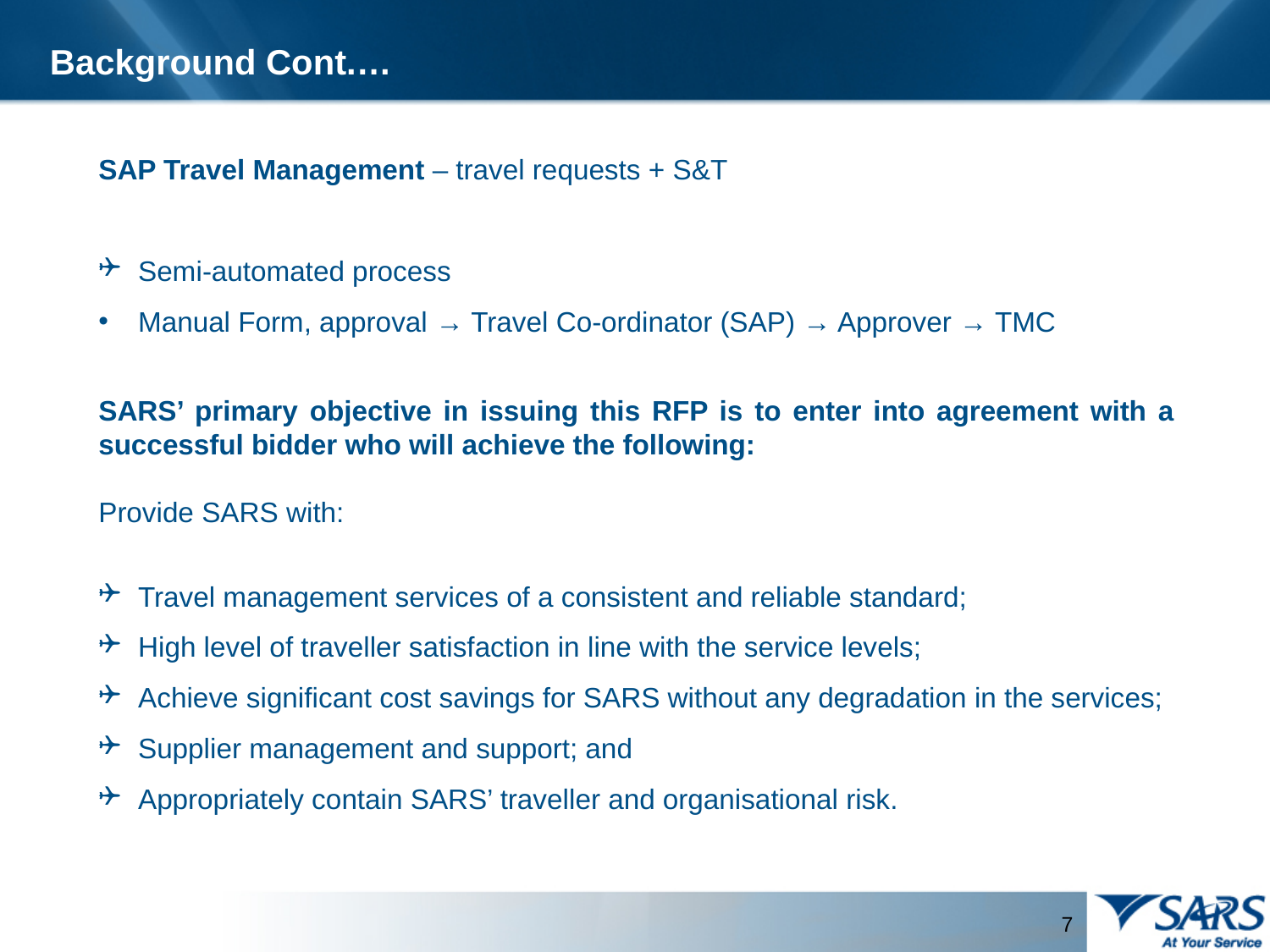

Background Cont.…
SAP Travel Management – travel requests + S&T

Semi-automated process

Manual Form, approval → Travel Co-ordinator (SAP) → Approver → TMC
SARS’ primary objective in issuing this RFP is to enter into agreement with a successful bidder who will achieve the following:

Provide SARS with:

Travel management services of a consistent and reliable standard;
High level of traveller satisfaction in line with the service levels;
Achieve significant cost savings for SARS without any degradation in the services;
Supplier management and support; and
Appropriately contain SARS’ traveller and organisational risk.

7